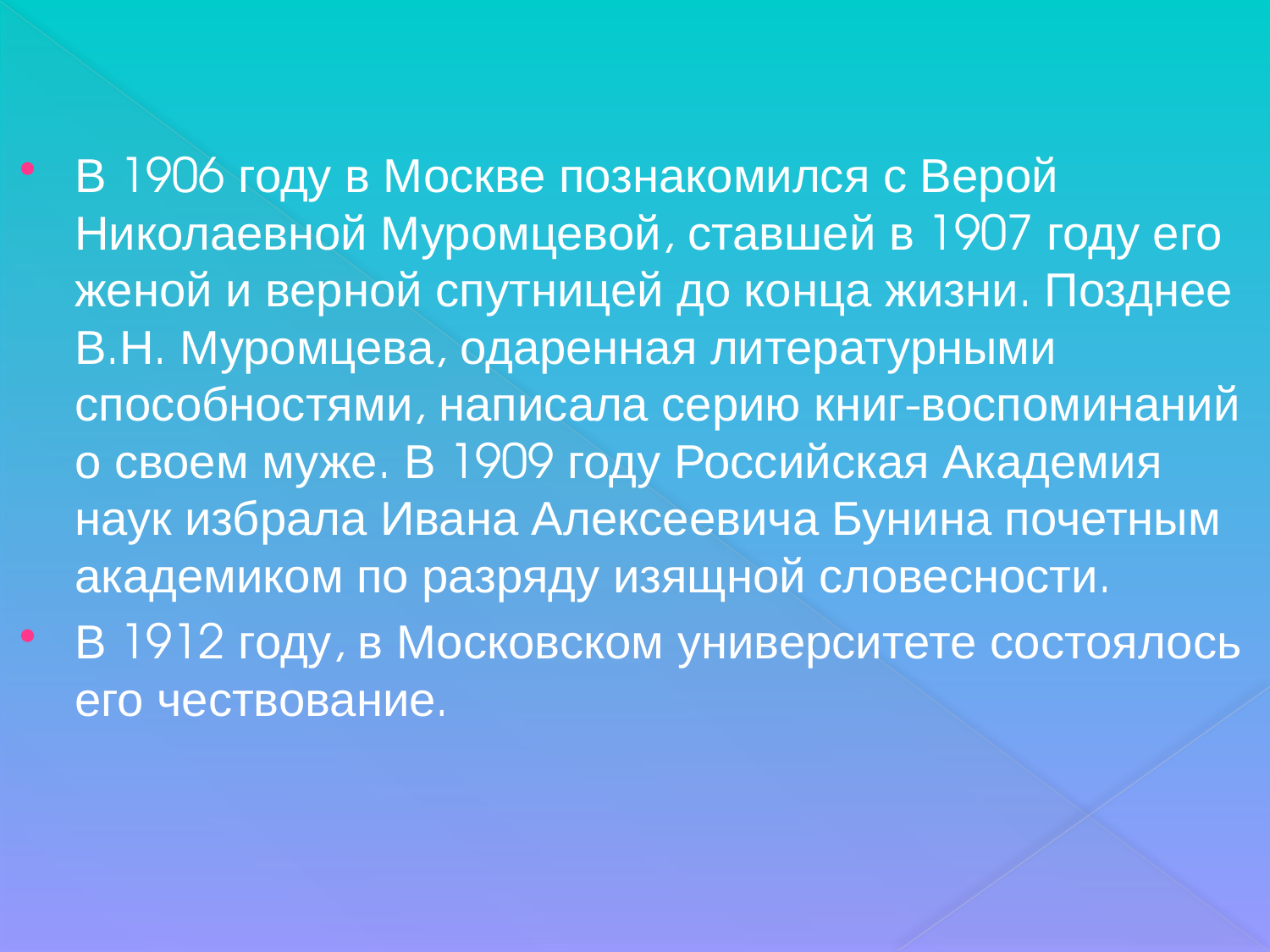

В 1906 году в Москве познакомился с Верой Николаевной Муромцевой, ставшей в 1907 году его женой и верной спутницей до конца жизни. Позднее В.Н. Муромцева, одаренная литературными способностями, написала серию книг-воспоминаний о своем муже. В 1909 году Российская Академия наук избрала Ивана Алексеевича Бунина почетным академиком по разряду изящной словесности.
В 1912 году, в Московском университете состоялось его чествование.